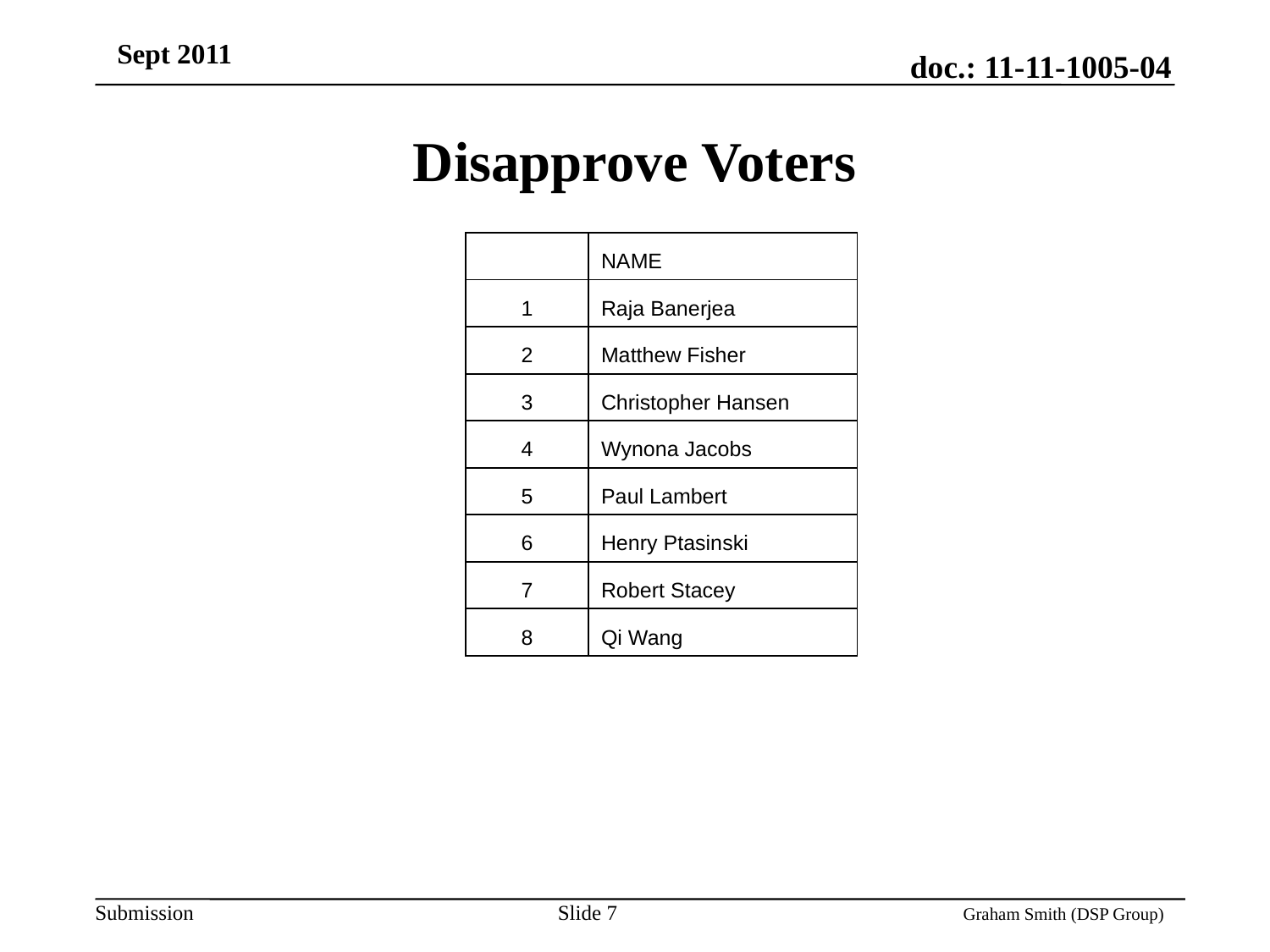

# Disapprove Voters
|  | NAME |
| --- | --- |
| 1 | Raja Banerjea |
| 2 | Matthew Fisher |
| 3 | Christopher Hansen |
| 4 | Wynona Jacobs |
| 5 | Paul Lambert |
| 6 | Henry Ptasinski |
| 7 | Robert Stacey |
| 8 | Qi Wang |
Slide 7